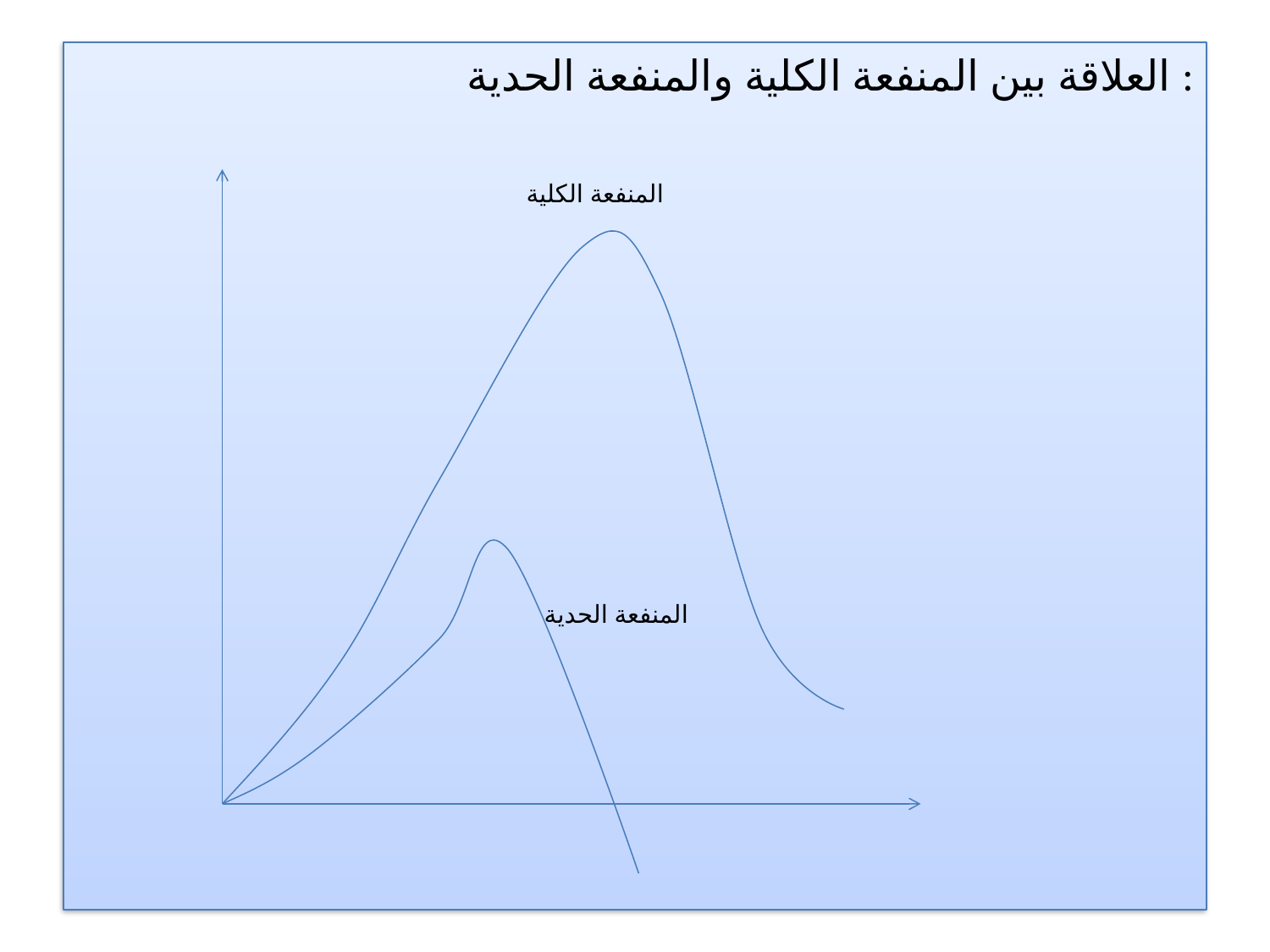

العلاقة بين المنفعة الكلية والمنفعة الحدية :

المنفعة الكلية

المنفعة الحدية